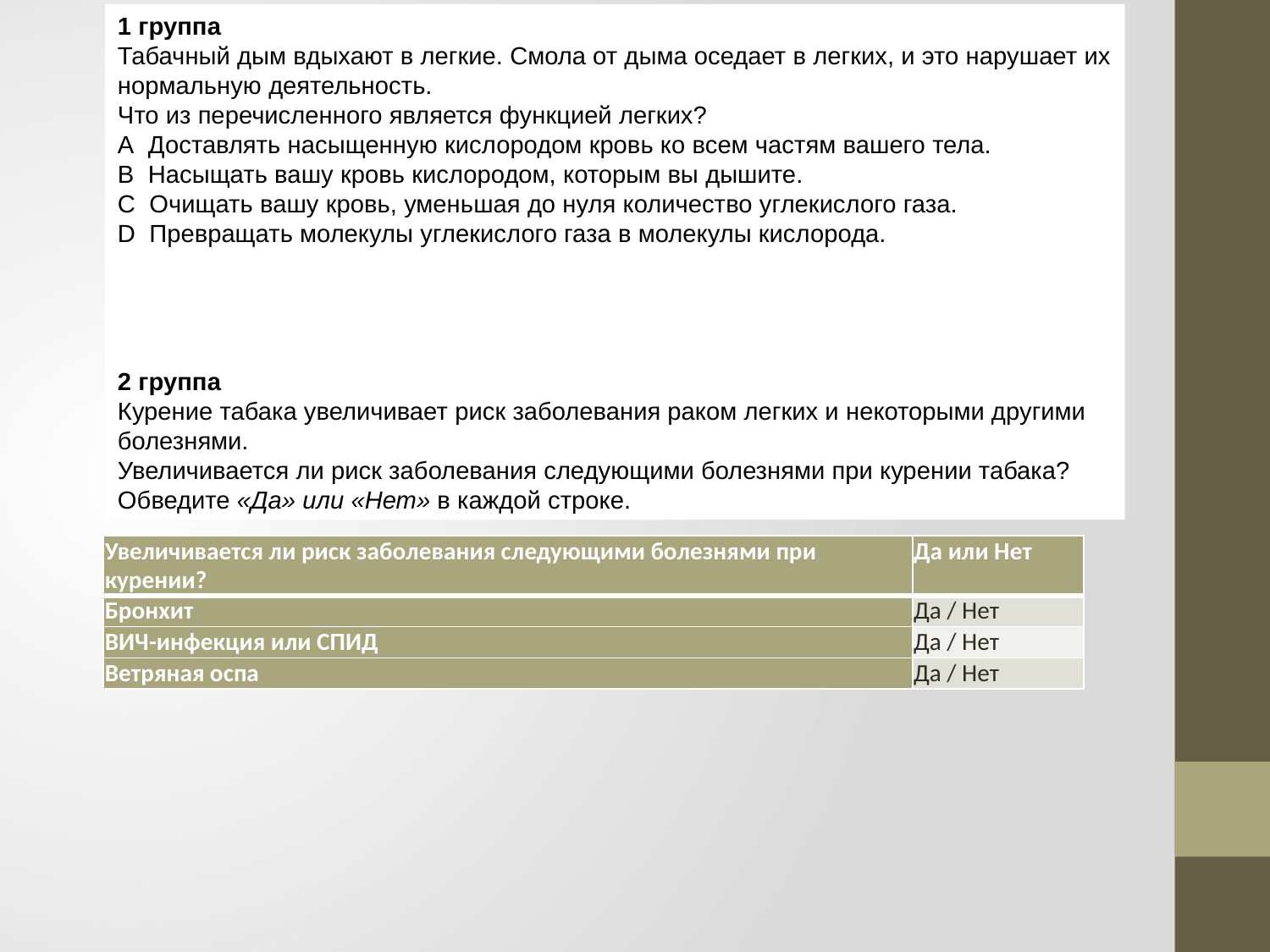

1 группа
Табачный дым вдыхают в легкие. Смола от дыма оседает в легких, и это нарушает их нормальную деятельность.
Что из перечисленного является функцией легких?
A  Доставлять насыщенную кислородом кровь ко всем частям вашего тела.
B  Насыщать вашу кровь кислородом, которым вы дышите.
C  Очищать вашу кровь, уменьшая до нуля количество углекислого газа.
D  Превращать молекулы углекислого газа в молекулы кислорода.

2 группа
Курение табака увеличивает риск заболевания раком легких и некоторыми другими болезнями.
Увеличивается ли риск заболевания следующими болезнями при курении табака?
Обведите «Да» или «Нет» в каждой строке.
| Увеличивается ли риск заболевания следующими болезнями при курении? | Да или Нет |
| --- | --- |
| Бронхит | Да / Нет |
| ВИЧ-инфекция или СПИД | Да / Нет |
| Ветряная оспа | Да / Нет |